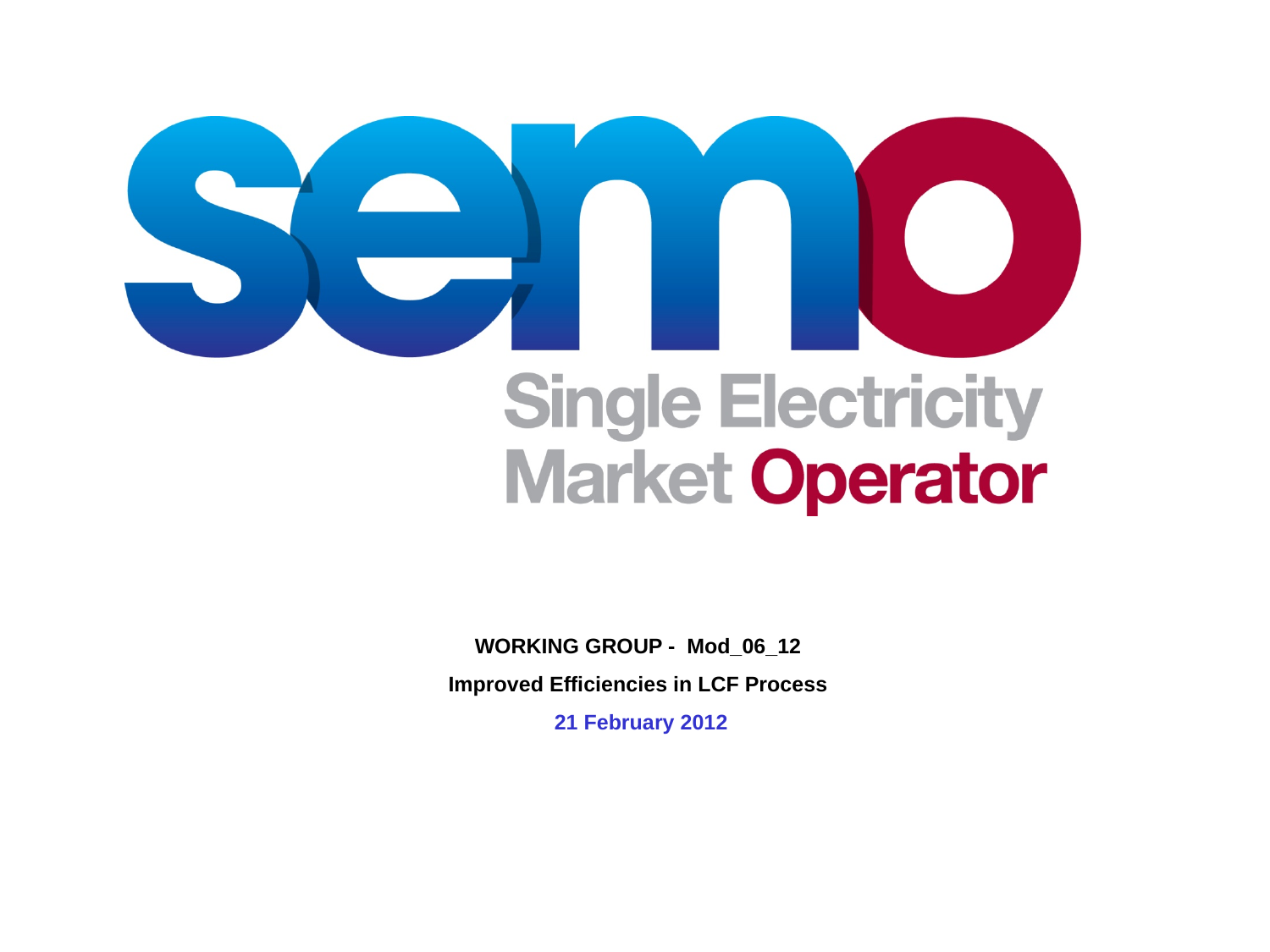

WORKING GROUP -  Mod_06_12
Improved Efficiencies in LCF Process
21 February 2012